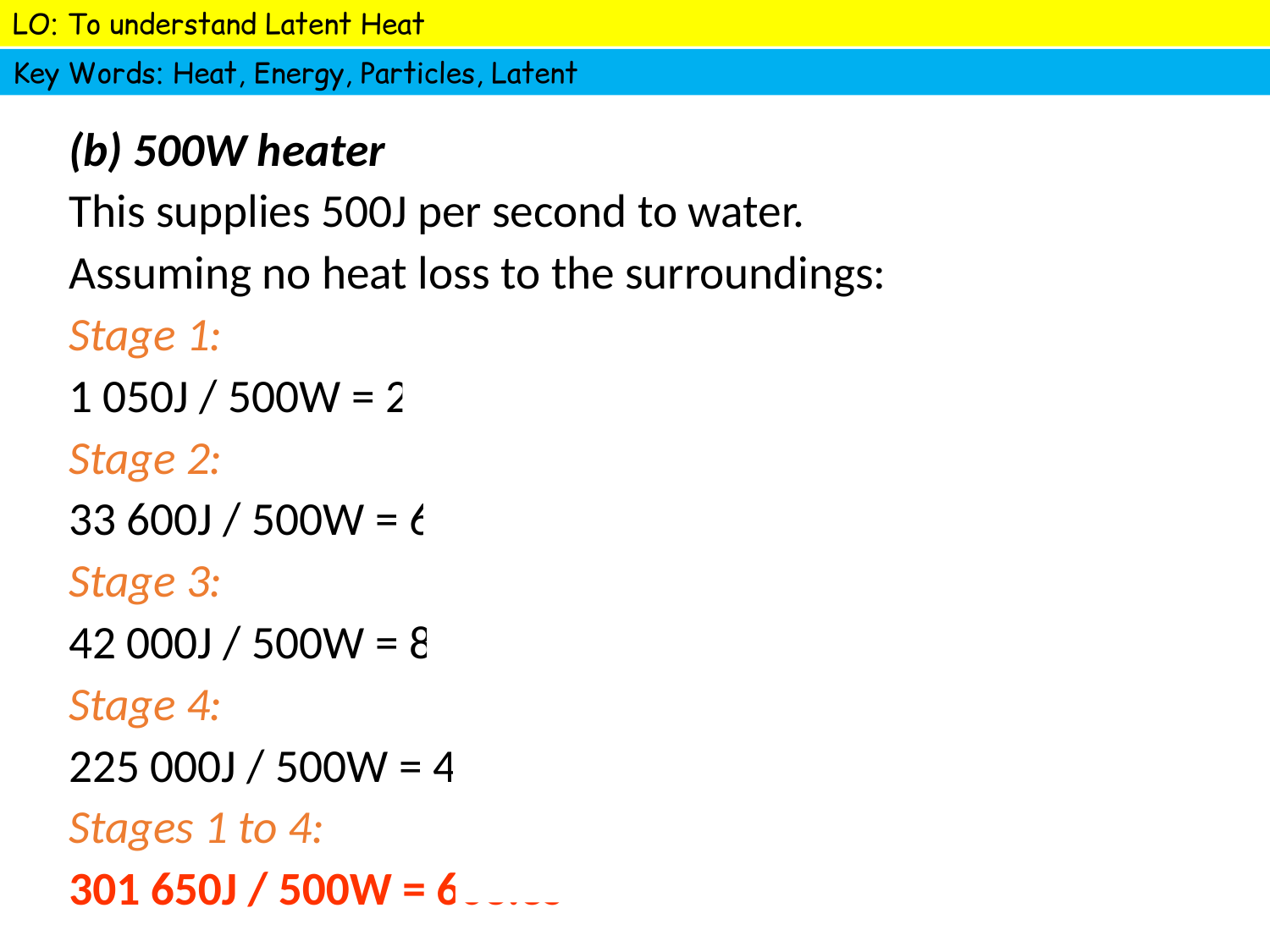

(b) 500W heater
This supplies 500J per second to water.
Assuming no heat loss to the surroundings:
Stage 1:
1 050J / 500W = 2.1 seconds
Stage 2:
33 600J / 500W = 67.2s
Stage 3:
42 000J / 500W = 84s
Stage 4:
225 000J / 500W = 450s
Stages 1 to 4:
301 650J / 500W = 603.3s